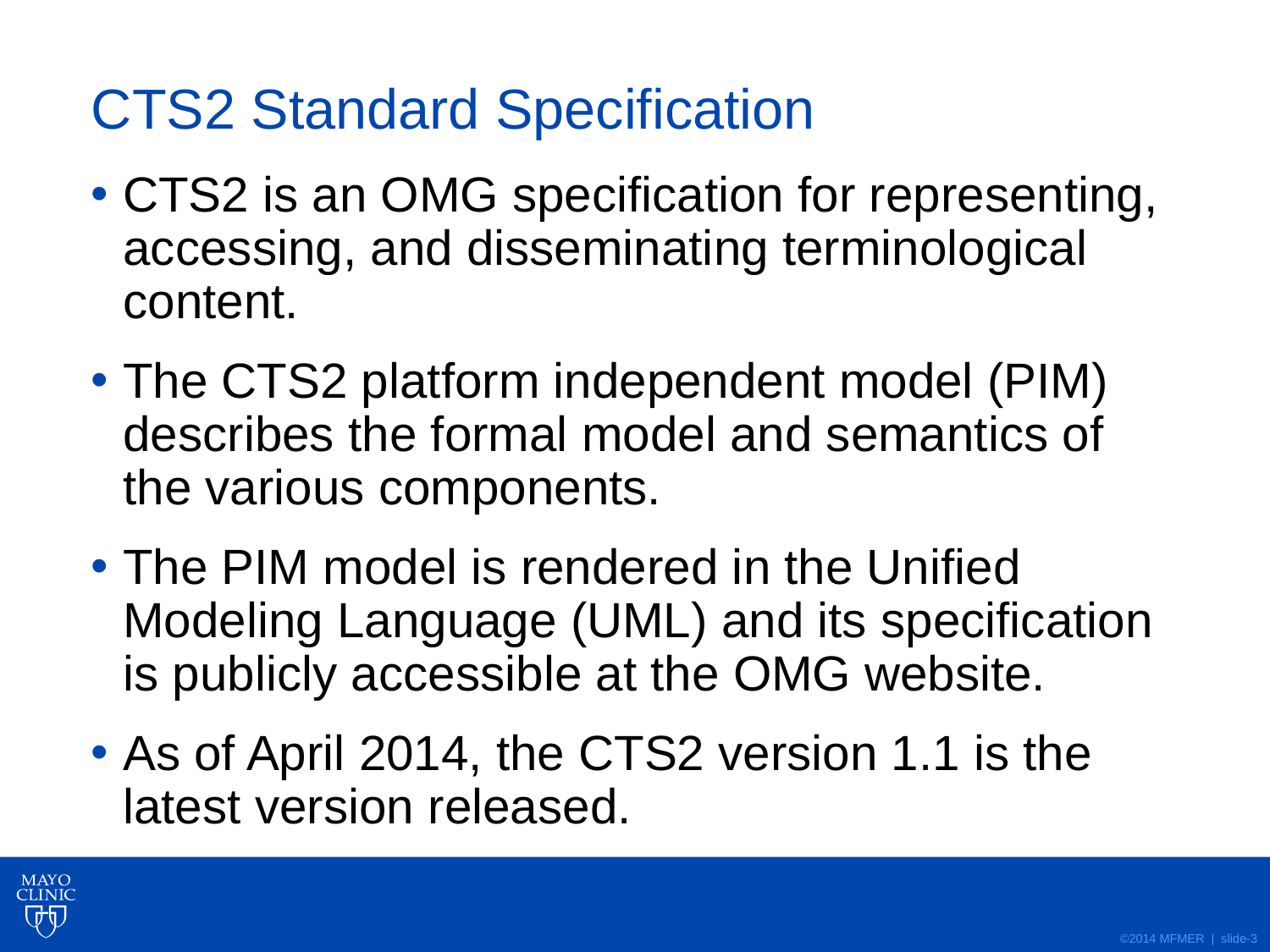

# CTS2 Standard Specification
CTS2 is an OMG specification for representing, accessing, and disseminating terminological content.
The CTS2 platform independent model (PIM) describes the formal model and semantics of the various components.
The PIM model is rendered in the Unified Modeling Language (UML) and its specification is publicly accessible at the OMG website.
As of April 2014, the CTS2 version 1.1 is the latest version released.